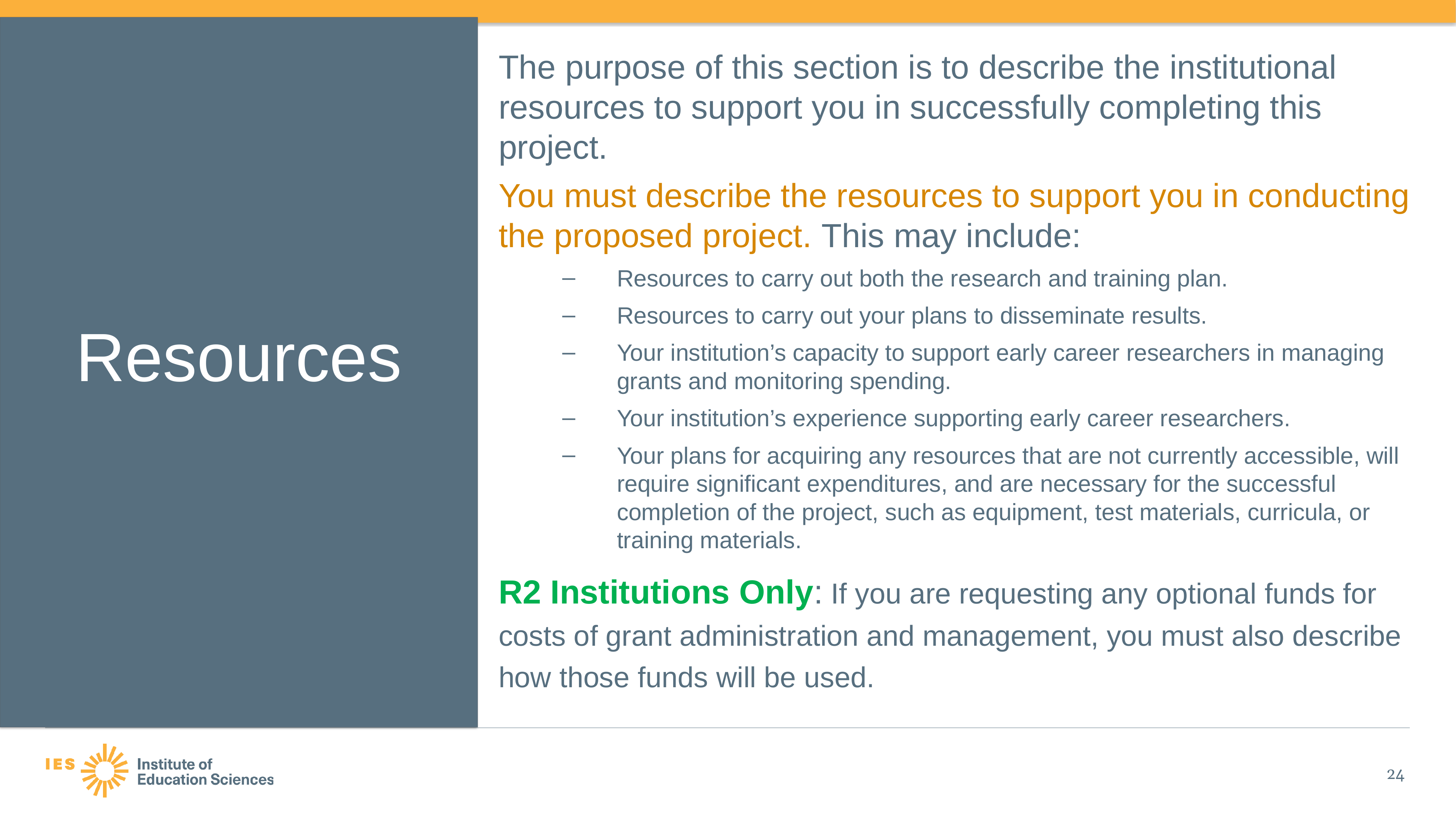

The purpose of this section is to describe the institutional resources to support you in successfully completing this project.
You must describe the resources to support you in conducting the proposed project. This may include:
Resources to carry out both the research and training plan.
Resources to carry out your plans to disseminate results.
Your institution’s capacity to support early career researchers in managing grants and monitoring spending.
Your institution’s experience supporting early career researchers.
Your plans for acquiring any resources that are not currently accessible, will require significant expenditures, and are necessary for the successful completion of the project, such as equipment, test materials, curricula, or training materials.
R2 Institutions Only: If you are requesting any optional funds for costs of grant administration and management, you must also describe how those funds will be used.
# Resources
24